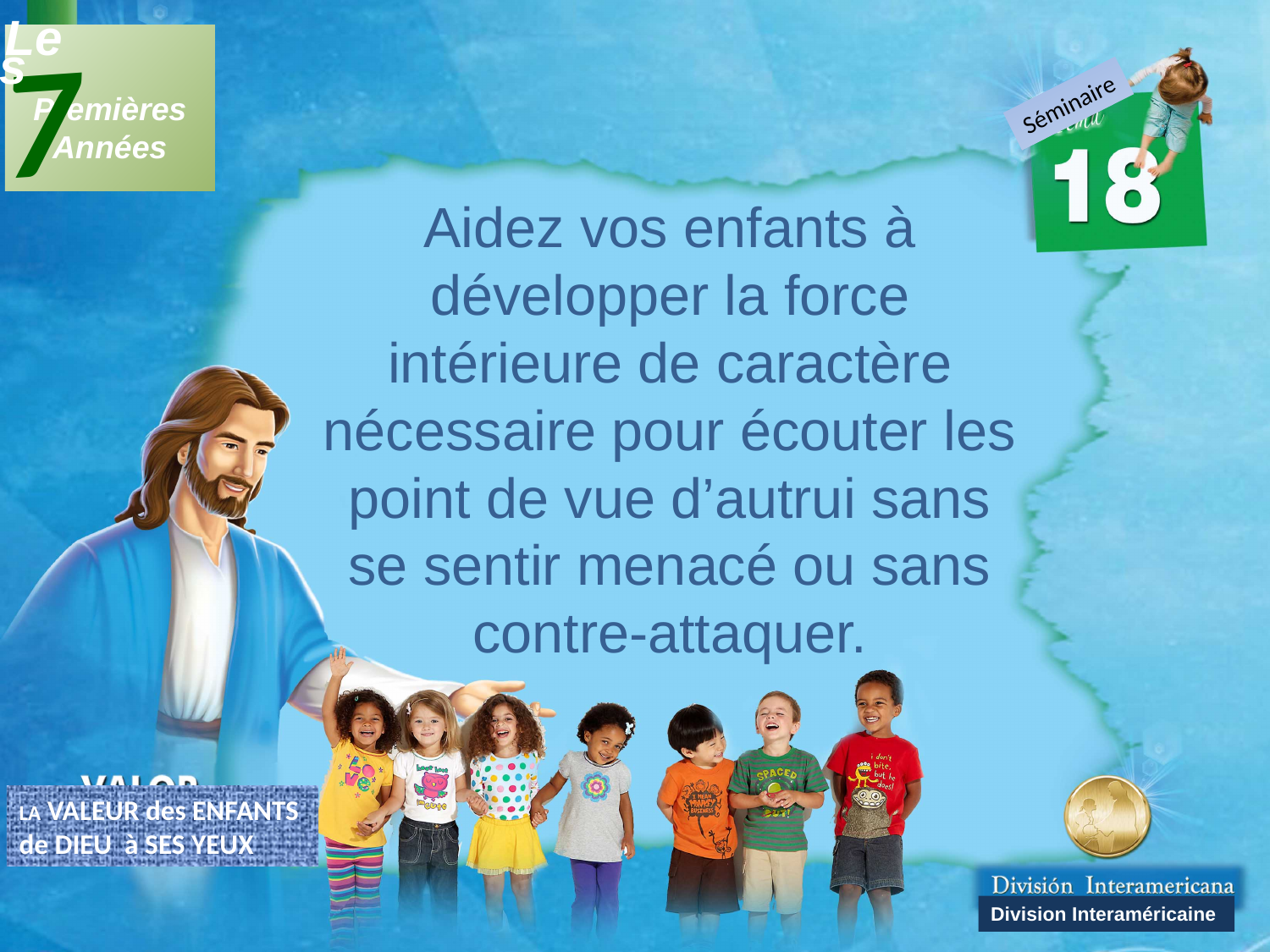

7
Les
         Premières
Années
Séminaire
Aidez vos enfants à développer la force intérieure de caractère nécessaire pour écouter les point de vue d’autrui sans se sentir menacé ou sans contre-attaquer.
LA VALEUR des ENFANTS
de DIEU  à SES YEUX
Division Interaméricaine